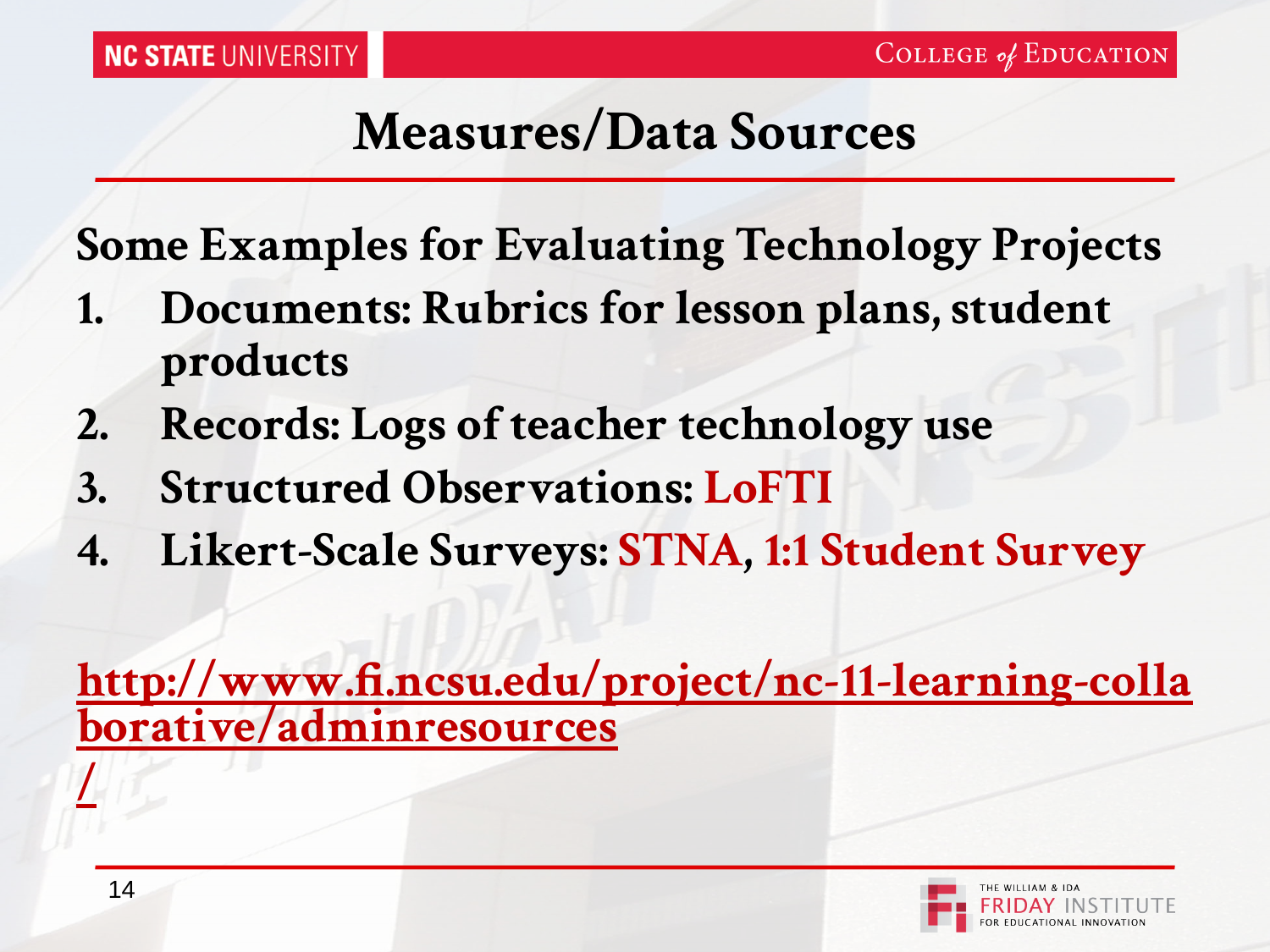

# Measures/Data Sources
Some Examples for Evaluating Technology Projects
Documents: Rubrics for lesson plans, student products
Records: Logs of teacher technology use
Structured Observations: LoFTI
Likert-Scale Surveys: STNA, 1:1 Student Survey

http://www.fi.ncsu.edu/project/nc-11-learning-collaborative/adminresources/
14